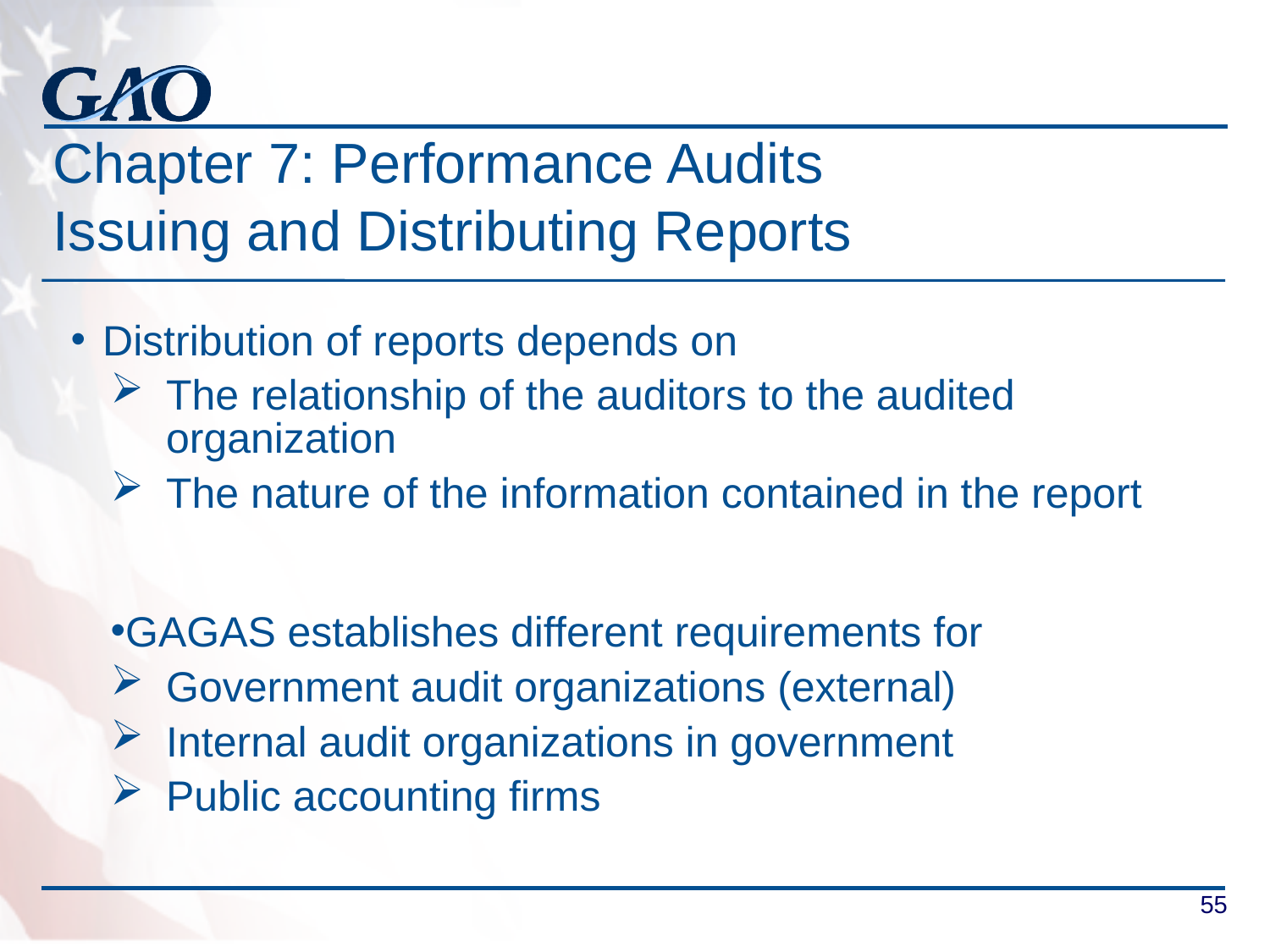

Chapter 7: Performance Audits
Issuing and Distributing Reports
#
Distribution of reports depends on
The relationship of the auditors to the audited organization
The nature of the information contained in the report

GAGAS establishes different requirements for
Government audit organizations (external)
Internal audit organizations in government
Public accounting firms
55